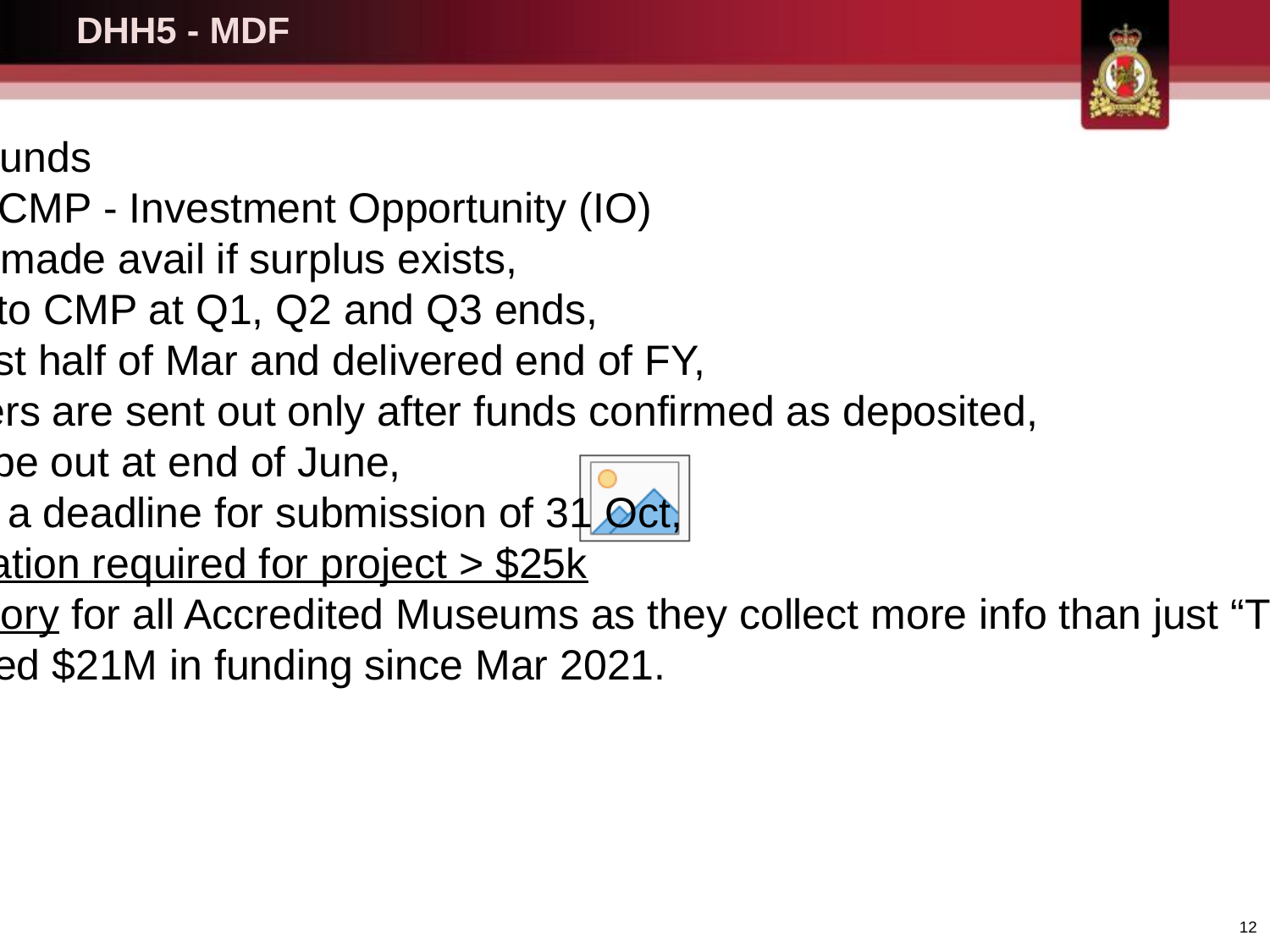

# DHH5 - MDF
Museum Development Funds
Funding derived from CMP - Investment Opportunity (IO)
Undefined but can be made avail if surplus exists,
estimates at reported to CMP at Q1, Q2 and Q3 ends,
Funds requested in last half of Mar and delivered end of FY,
Museum Funding letters are sent out only after funds confirmed as deposited,
This year’s forms will be out at end of June,
These forms will have a deadline for submission of 31 Oct,
Supporting documentation required for project > $25k
Submission is mandatory for all Accredited Museums as they collect more info than just “The Christmas Wish List”,
CMP-DHH has provided $21M in funding since Mar 2021.
12